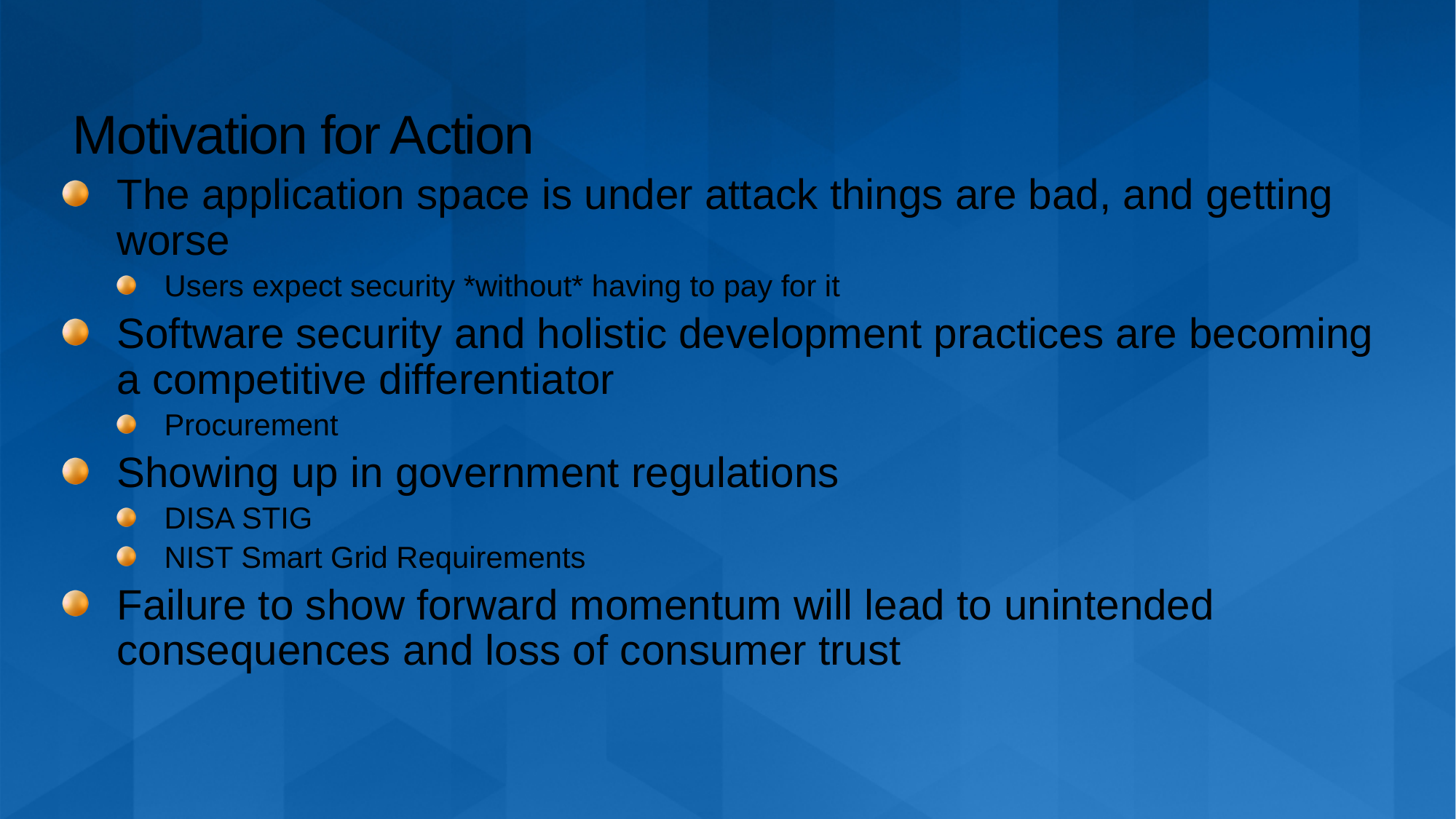

# Motivation for Action
The application space is under attack things are bad, and getting worse
Users expect security *without* having to pay for it
Software security and holistic development practices are becoming a competitive differentiator
Procurement
Showing up in government regulations
DISA STIG
NIST Smart Grid Requirements
Failure to show forward momentum will lead to unintended consequences and loss of consumer trust